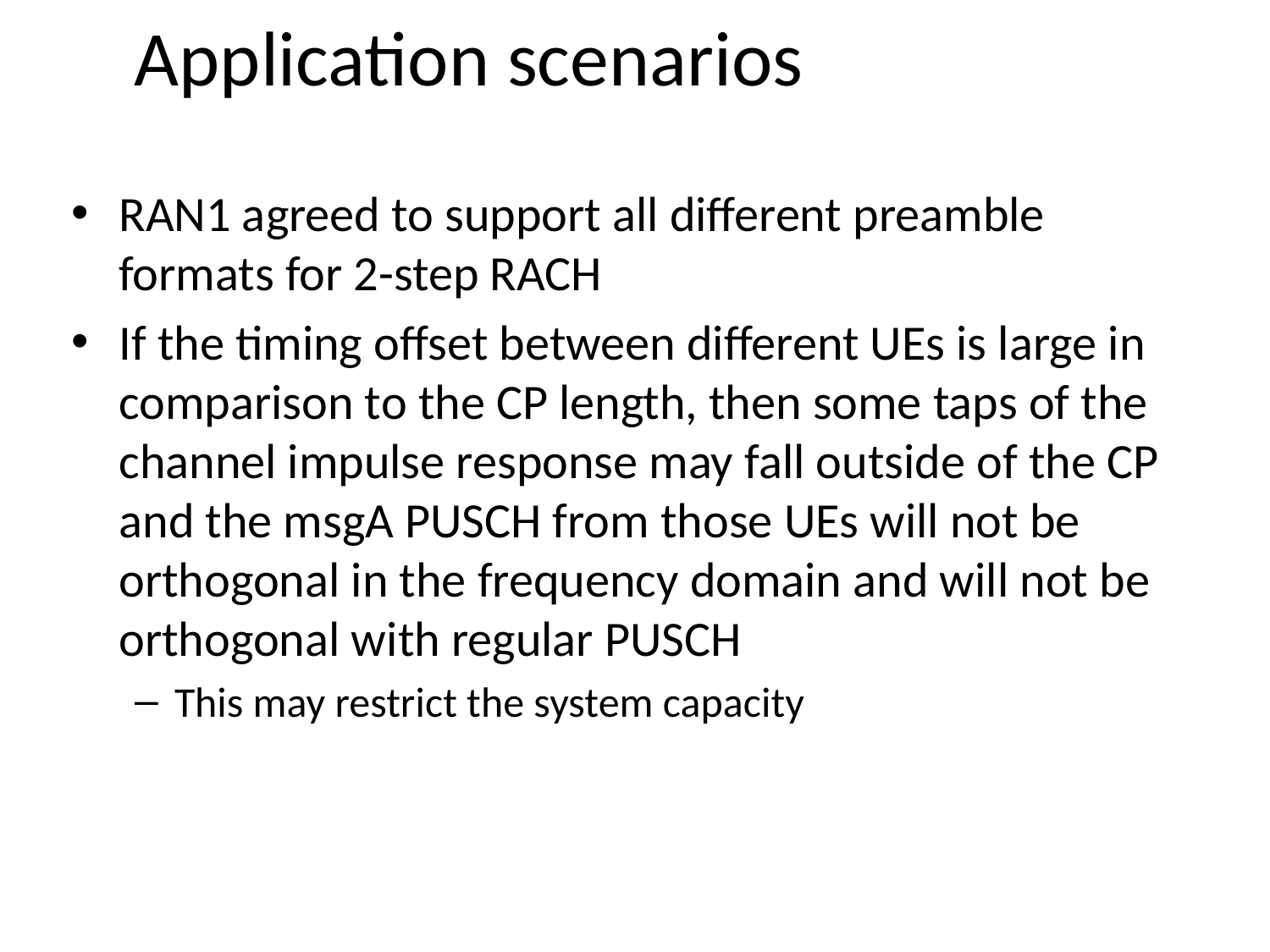

# Application scenarios
RAN1 agreed to support all different preamble formats for 2-step RACH
If the timing offset between different UEs is large in comparison to the CP length, then some taps of the channel impulse response may fall outside of the CP and the msgA PUSCH from those UEs will not be orthogonal in the frequency domain and will not be orthogonal with regular PUSCH
This may restrict the system capacity